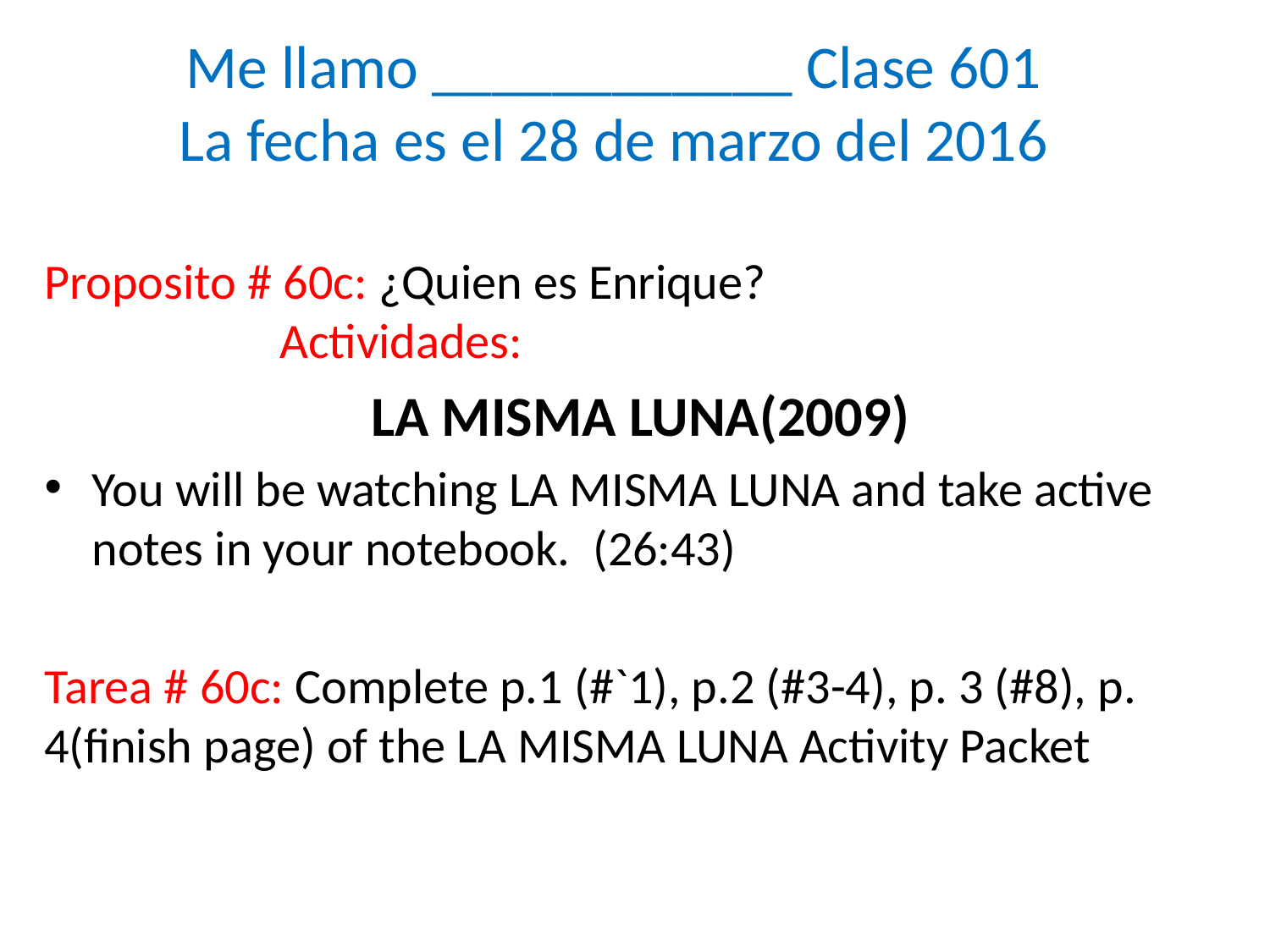

# Me llamo ____________ Clase 601 La fecha es el 28 de marzo del 2016
Proposito # 60c: ¿Quien es Enrique?                                                               Actividades:
LA MISMA LUNA(2009)
You will be watching LA MISMA LUNA and take active notes in your notebook.  (26:43)

Tarea # 60c: Complete p.1 (#`1), p.2 (#3-4), p. 3 (#8), p. 4(finish page) of the LA MISMA LUNA Activity Packet